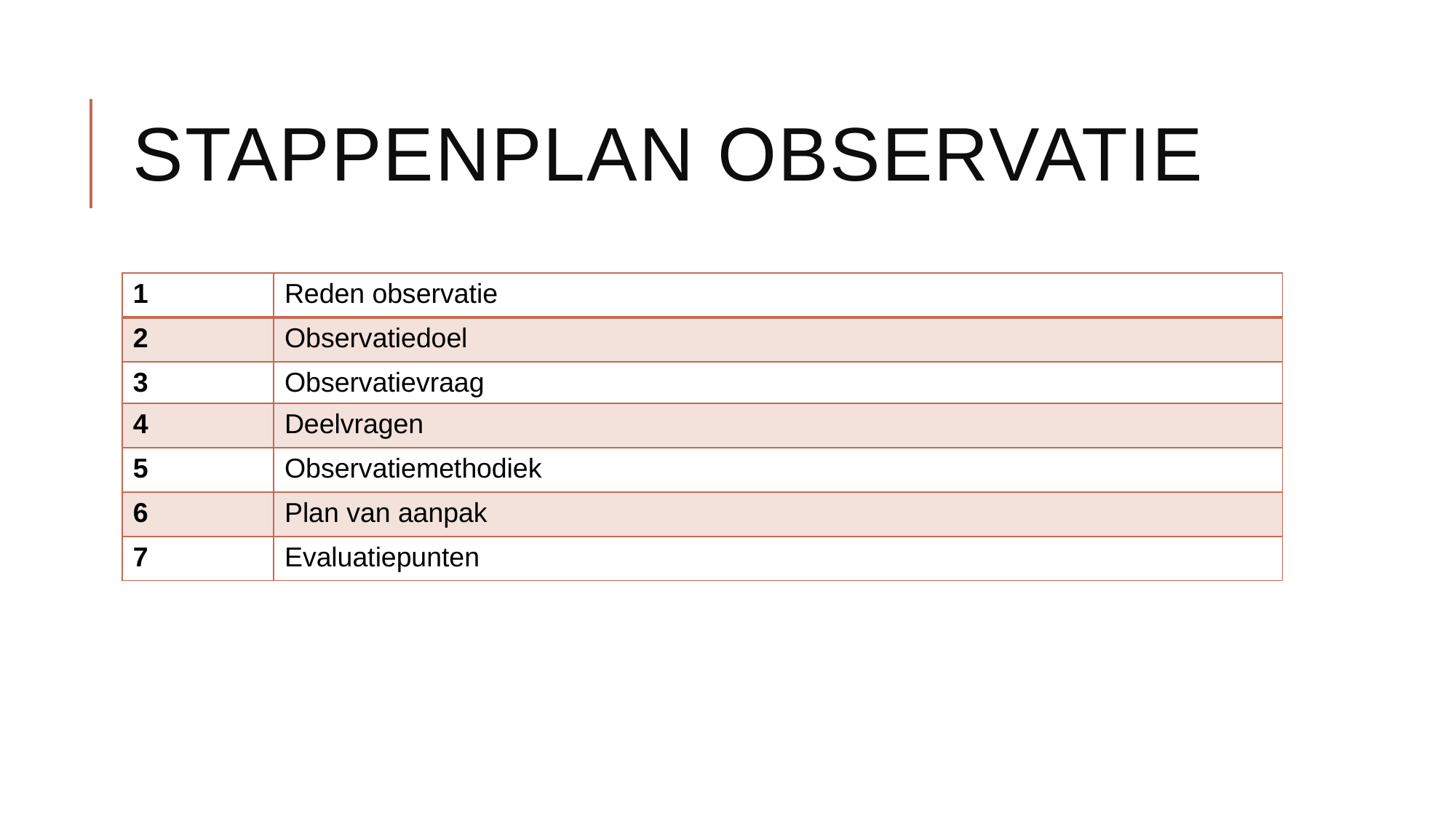

# Stappenplan observatie
| 1 | Reden observatie |
| --- | --- |
| 2 | Observatiedoel |
| 3 | Observatievraag |
| 4 | Deelvragen |
| 5 | Observatiemethodiek |
| 6 | Plan van aanpak |
| 7 | Evaluatiepunten |